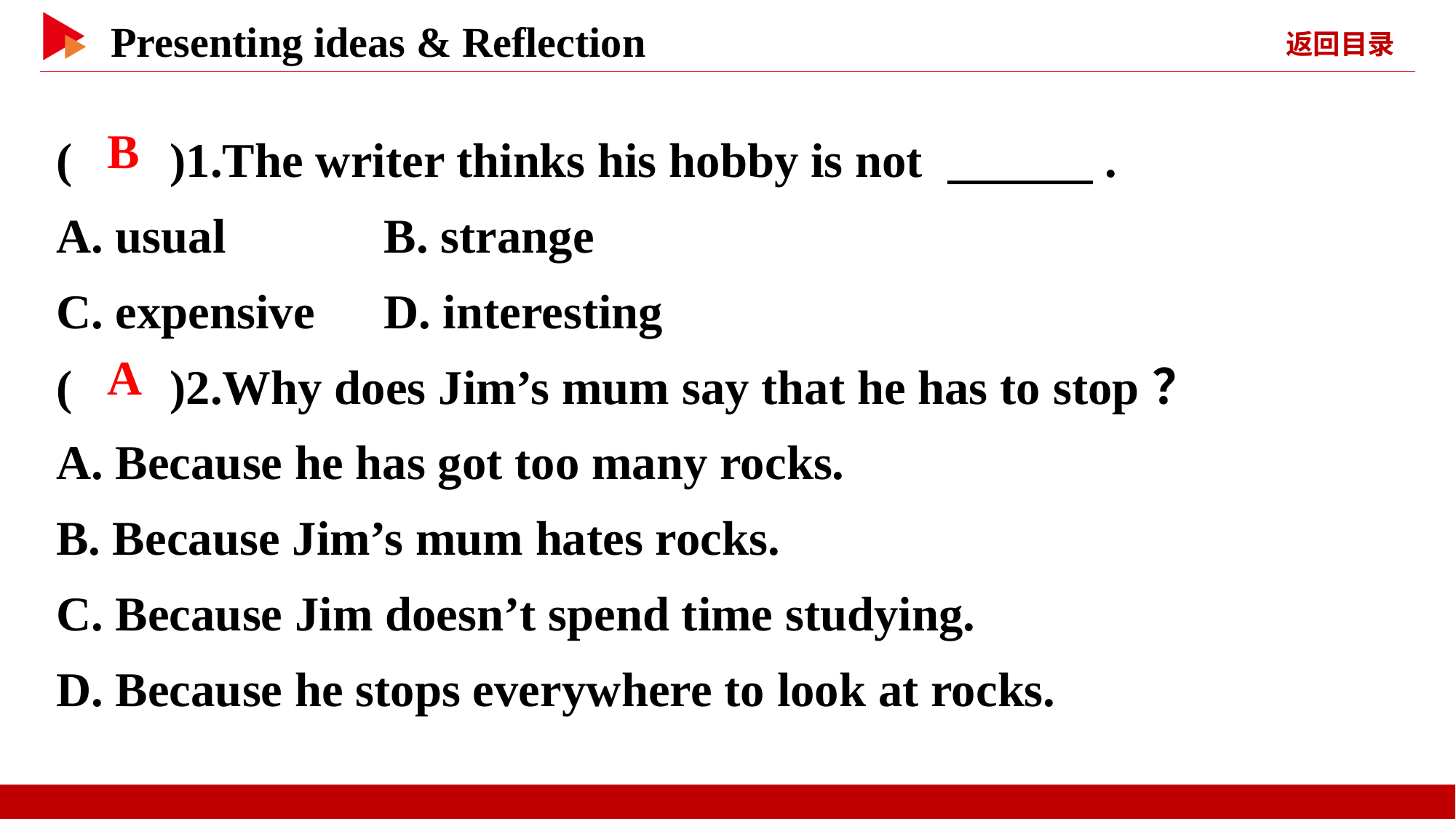

(        )1.The writer thinks his hobby is not 　　　.
A. usual	         B. strange
C. expensive	D. interesting
(        )2.Why does Jim’s mum say that he has to stop？
A. Because he has got too many rocks.
B. Because Jim’s mum hates rocks.
C. Because Jim doesn’t spend time studying.
D. Because he stops everywhere to look at rocks.
   B
   A